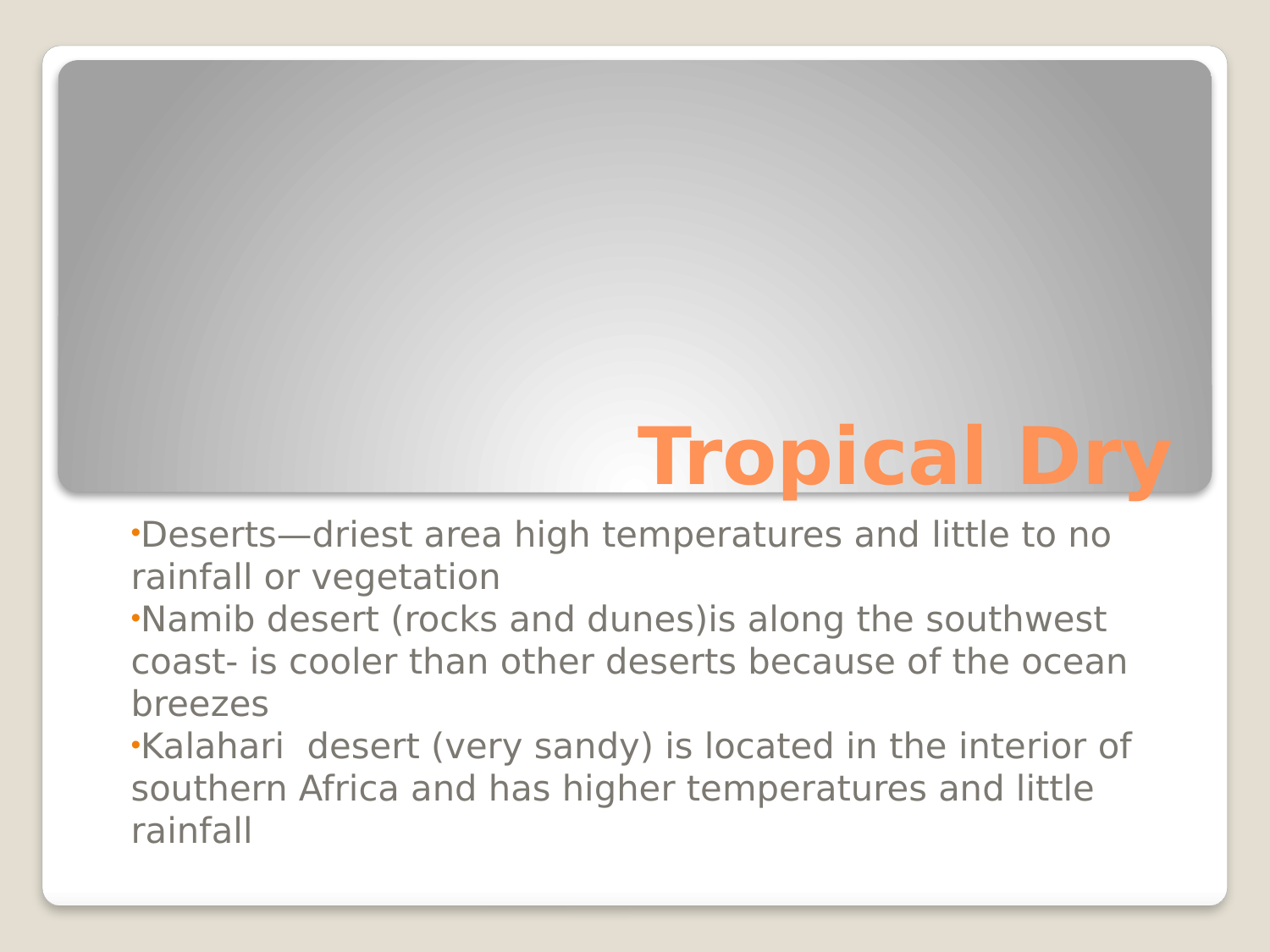

# Tropical Dry
Deserts—driest area high temperatures and little to no rainfall or vegetation
Namib desert (rocks and dunes)is along the southwest coast- is cooler than other deserts because of the ocean breezes
Kalahari  desert (very sandy) is located in the interior of southern Africa and has higher temperatures and little rainfall